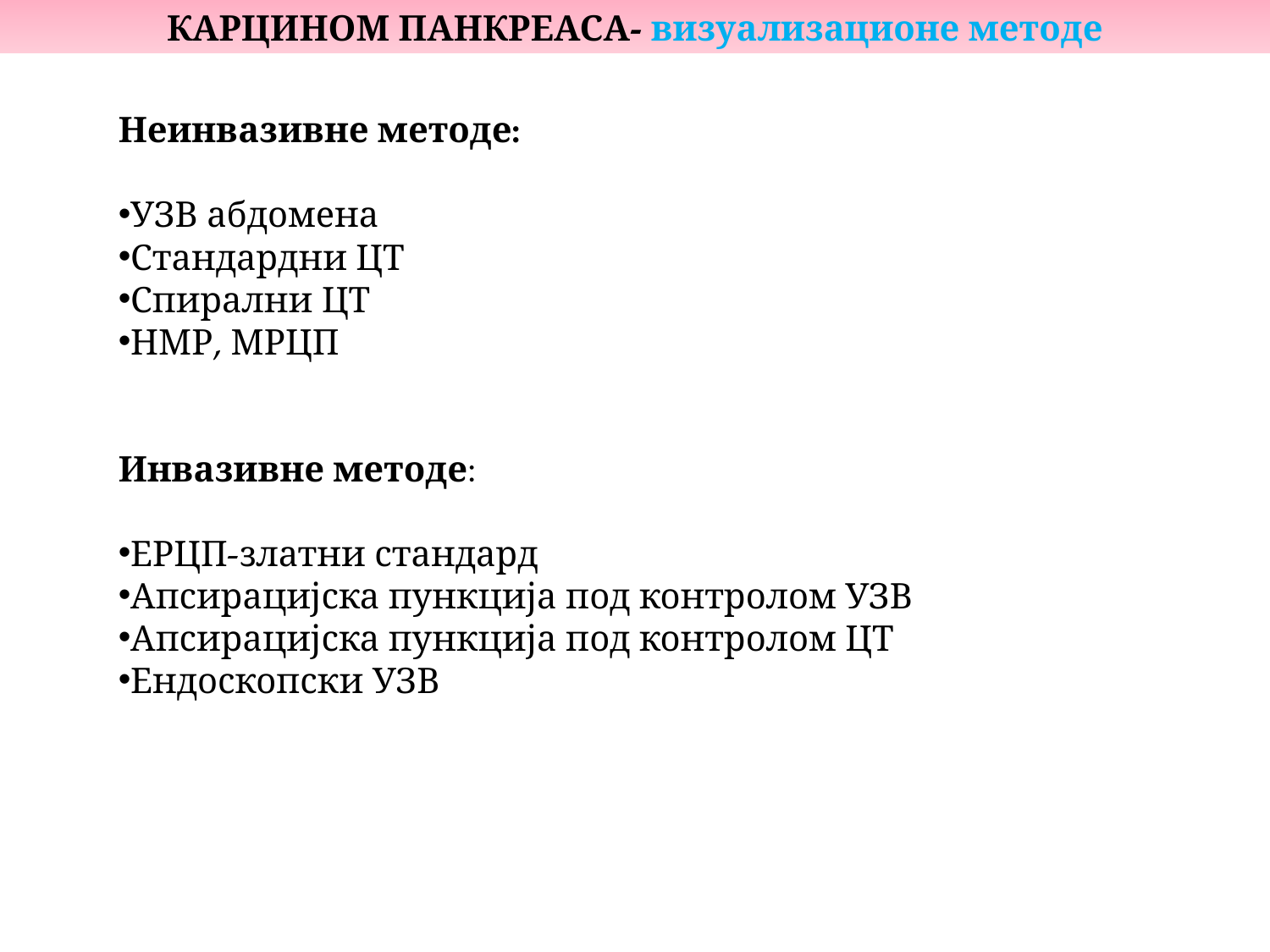

КАРЦИНОМ ПАНКРЕАСА- визуализационе методе

Неинвазивне методе:

УЗВ абдомена
Стандардни ЦТ
Спирални ЦТ
НМР, МРЦП

Инвазивне методе:

ЕРЦП-златни стандард
Апсирацијска пункција под контролом УЗВ
Апсирацијска пункција под контролом ЦТ
Ендоскопски УЗВ